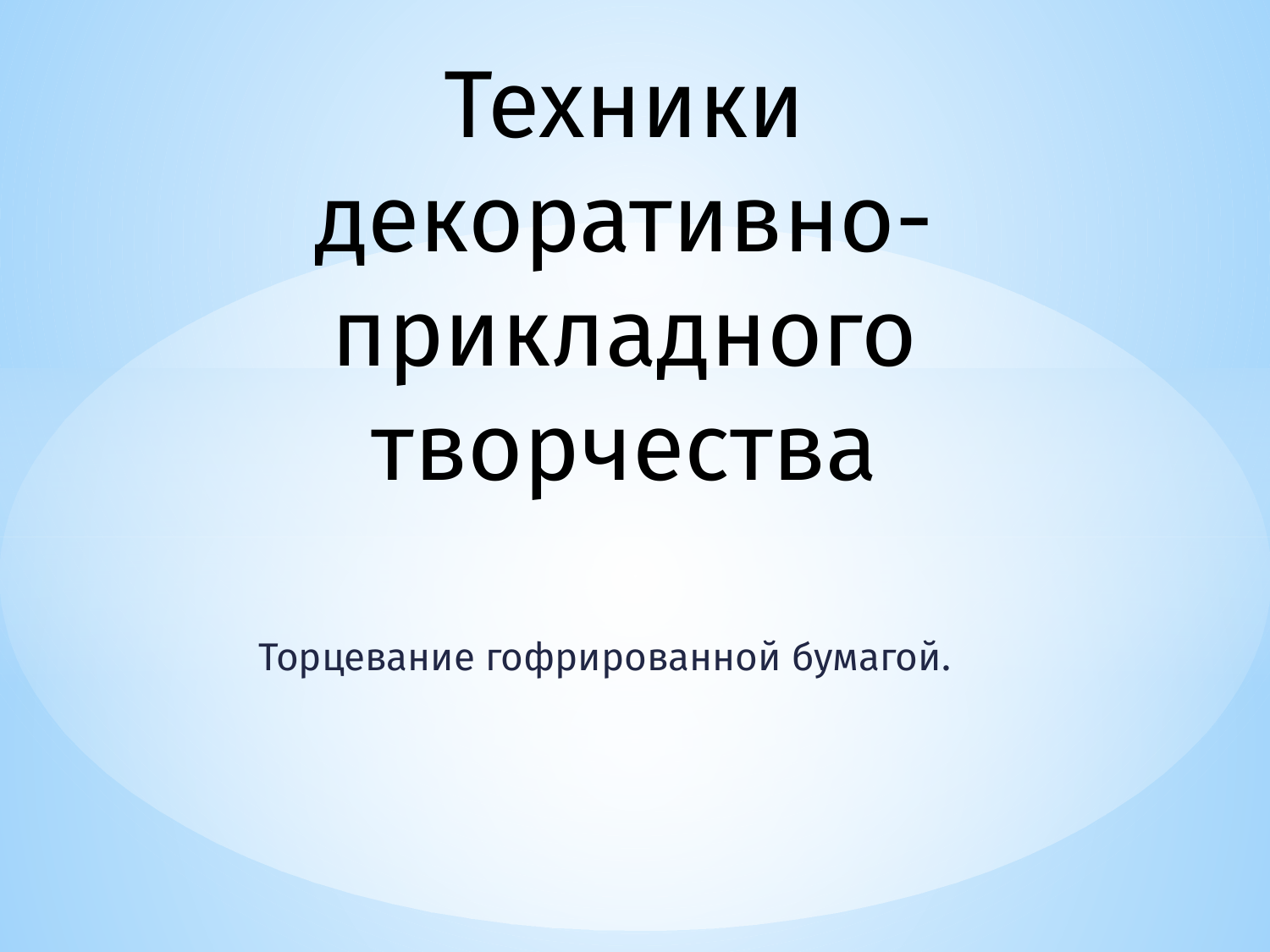

# Техники декоративно-прикладного творчества
Торцевание гофрированной бумагой.